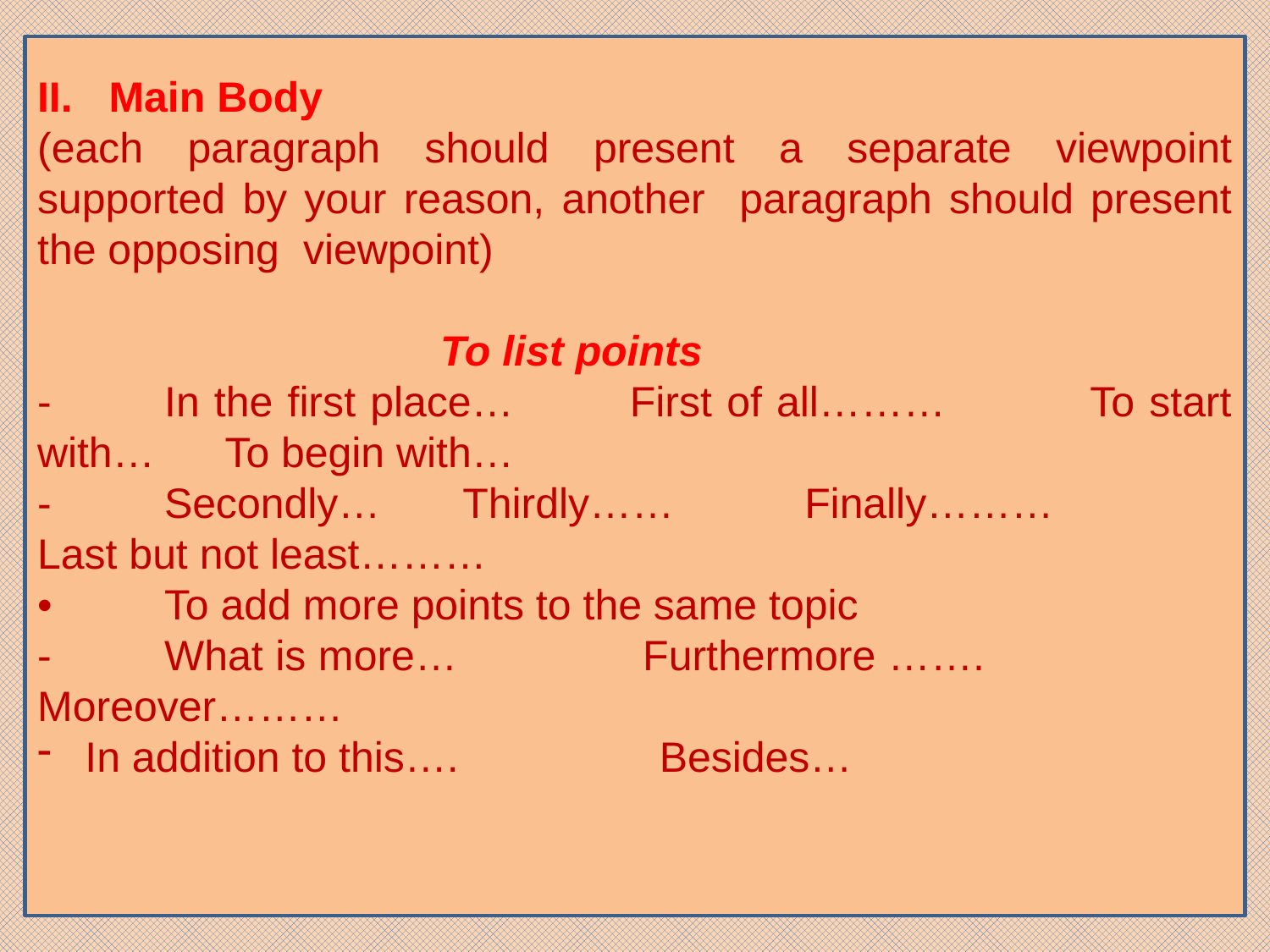

Main Body
(each paragraph should present a separate viewpoint supported by your reason, another  paragraph should present the opposing  viewpoint)

                                  To list points
-	In the first place…        First of all………          To start with…      To begin with…
-	Secondly…       Thirdly……           Finally………                Last but not least………
•	To add more points to the same topic
-	What is more…               Furthermore …….                     Moreover………
In addition to this….                 Besides…